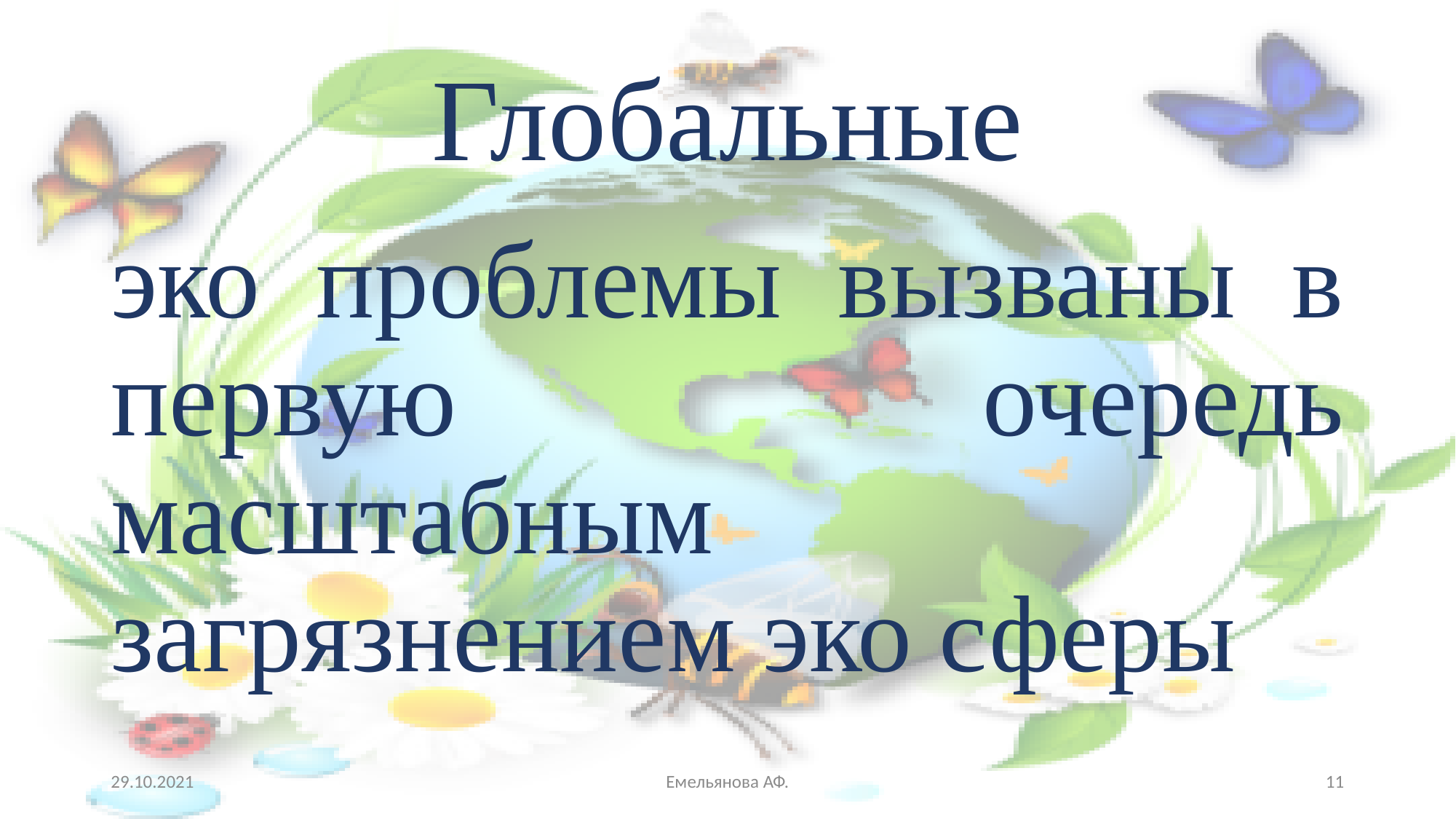

# Глобальные
эко проблемы вызваны в первую очередь масштабным загрязнением эко сферы
29.10.2021
Емельянова АФ.
11